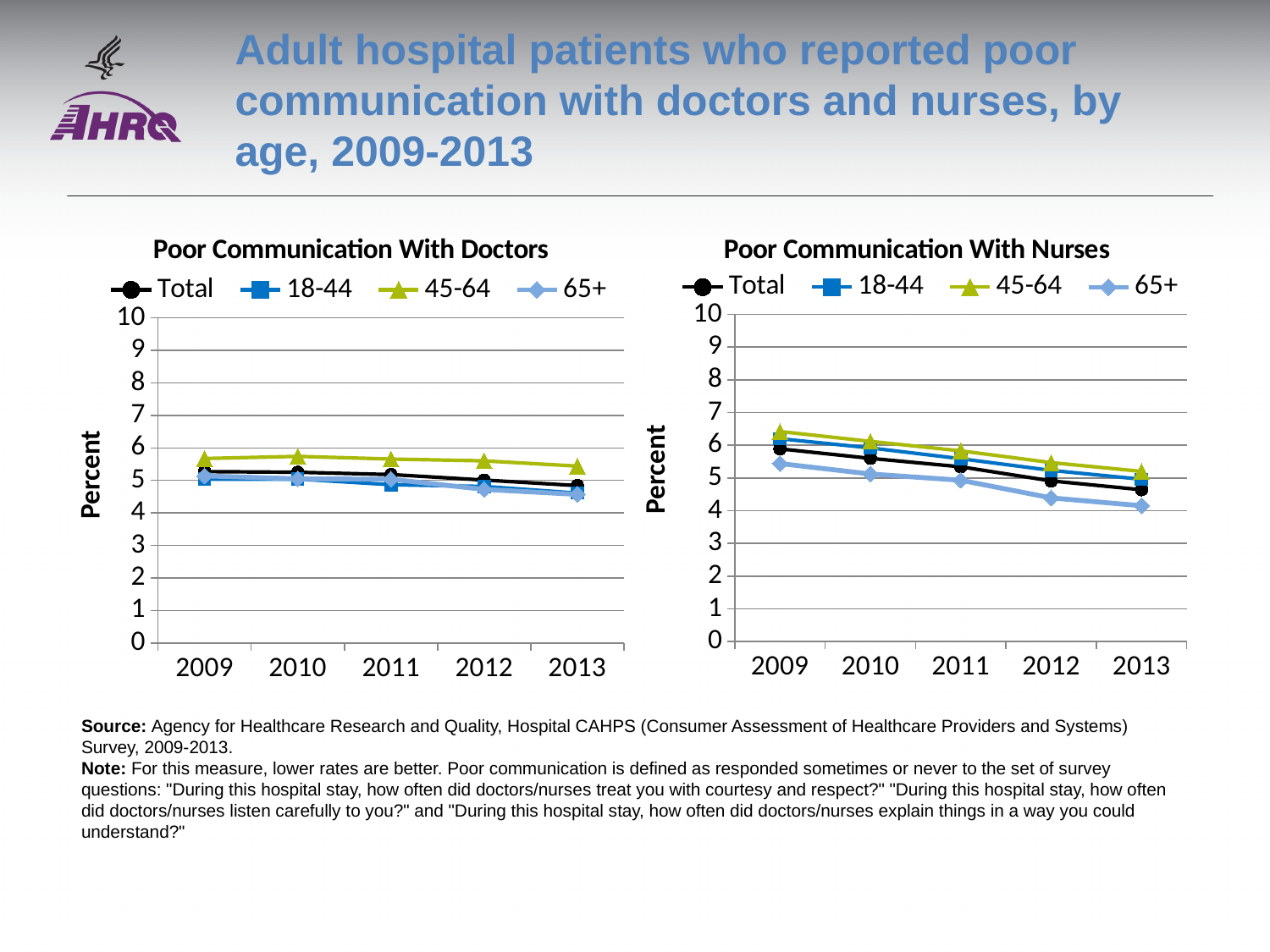

# Adult hospital patients who reported poor communication with doctors and nurses, by age, 2009-2013

### Chart: Poor Communication With Doctors

| Category | Total | 18-44 | 45-64 | 65+ |
|---|---|---|---|---|
| 2009 | 5.27 | 5.037713404467657 | 5.675426503205419 | 5.138212345511819 |
| 2010 | 5.25 | 5.039336886200392 | 5.740279919325153 | 5.049607205090312 |
| 2011 | 5.18 | 4.86736344366893 | 5.6581847455261345 | 5.035734978830473 |
| 2012 | 5.01 | 4.81385648211196 | 5.6021455672225 | 4.72404923028217 |
| 2013 | 4.84 | 4.61 | 5.44 | 4.57 |

### Chart: Poor Communication With Nurses

| Category | Total | 18-44 | 45-64 | 65+ |
|---|---|---|---|---|
| 2009 | 5.89 | 6.2 | 6.42 | 5.44 |
| 2010 | 5.6 | 5.92 | 6.12 | 5.12 |
| 2011 | 5.34 | 5.59 | 5.83 | 4.93 |
| 2012 | 4.91 | 5.23 | 5.47 | 4.39 |
| 2013 | 4.64 | 4.96 | 5.2 | 4.15 |
Source: Agency for Healthcare Research and Quality, Hospital CAHPS (Consumer Assessment of Healthcare Providers and Systems) Survey, 2009-2013.
Note: For this measure, lower rates are better. Poor communication is defined as responded sometimes or never to the set of survey questions: "During this hospital stay, how often did doctors/nurses treat you with courtesy and respect?" "During this hospital stay, how often did doctors/nurses listen carefully to you?" and "During this hospital stay, how often did doctors/nurses explain things in a way you could understand?"